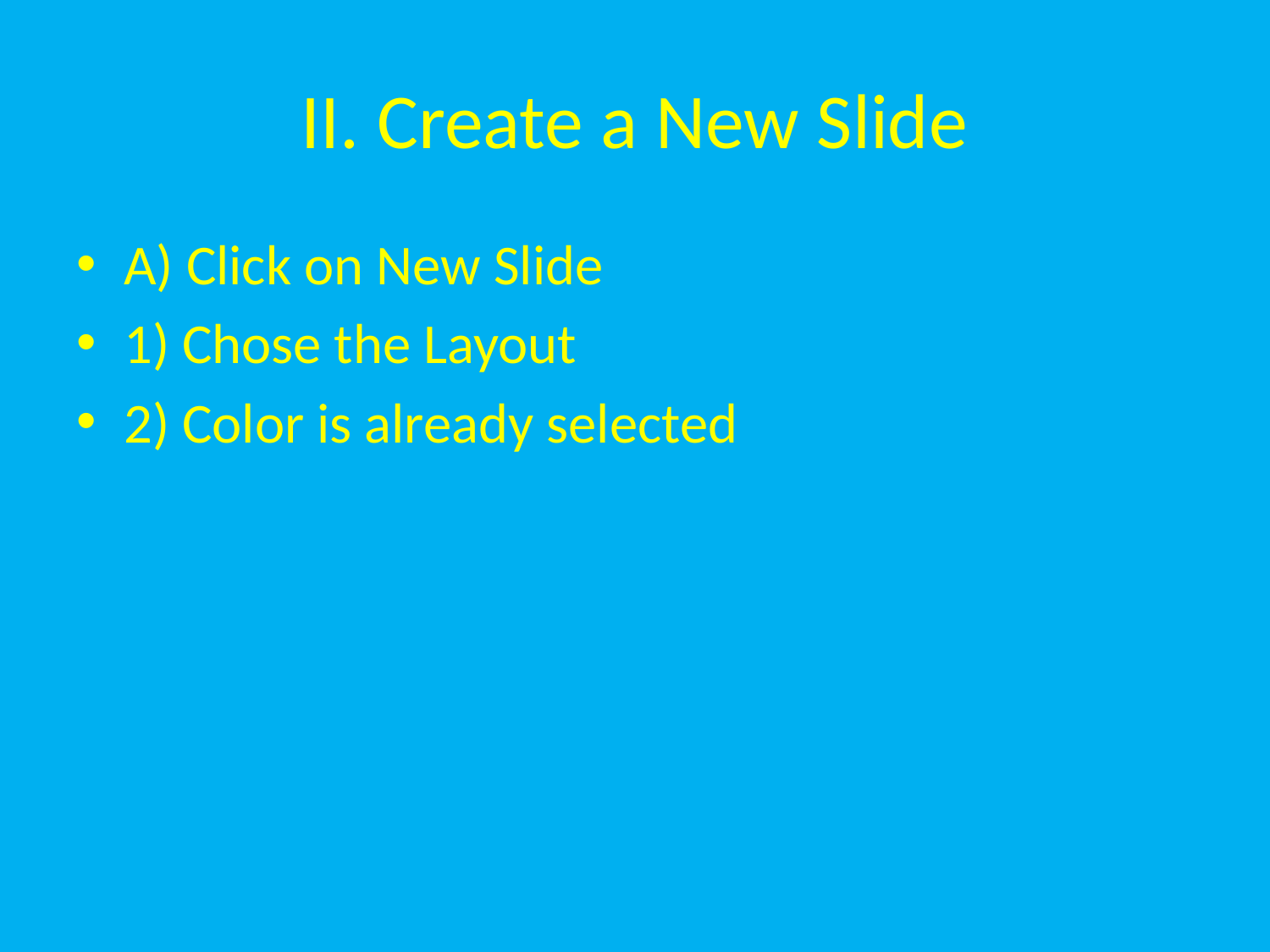

# II. Create a New Slide
A) Click on New Slide
1) Chose the Layout
2) Color is already selected